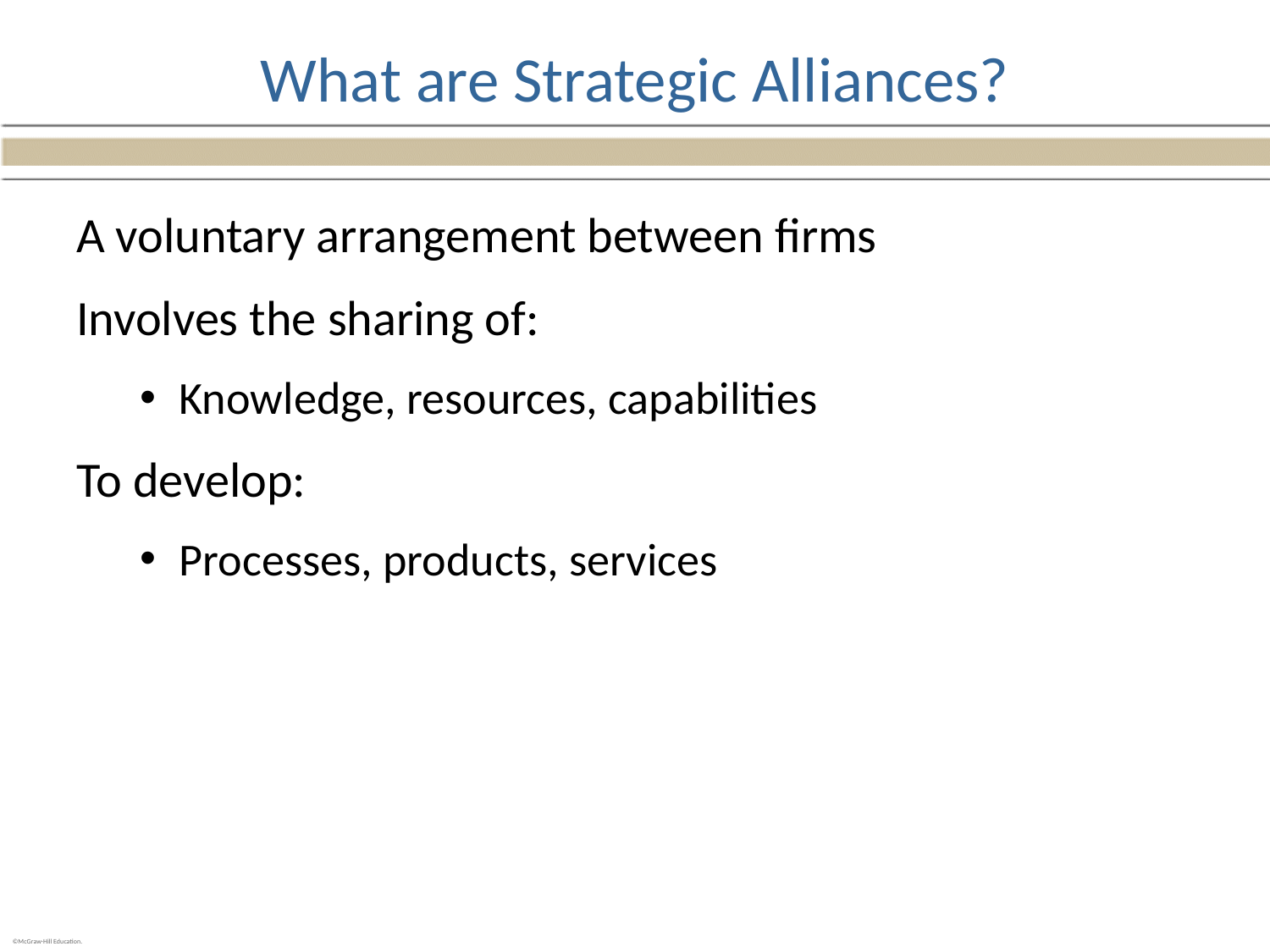

# What are Strategic Alliances?
A voluntary arrangement between firms
Involves the sharing of:
Knowledge, resources, capabilities
To develop:
Processes, products, services